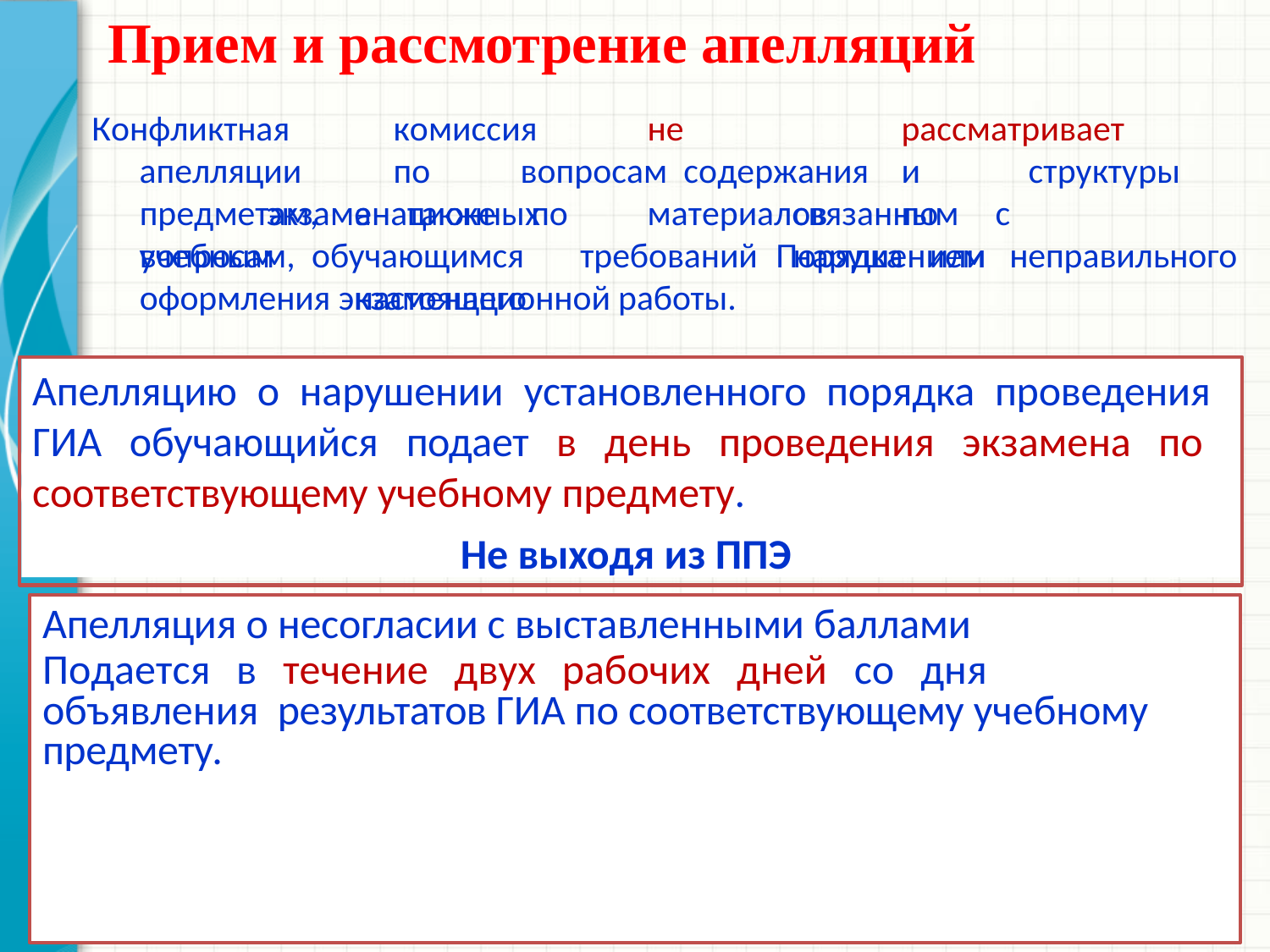

# Прием и рассмотрение апелляций
Конфликтная	комиссия	не		рассматривает	апелляции	по	вопросам  содержания	и	структуры	экзаменационных	материалов	по		учебным
предметам,	а		также	по		вопросам,  обучающимся		требований	настоящего
связанным	с	нарушением
Порядка	или	неправильного
оформления экзаменационной работы.

Апелляцию о нарушении установленного порядка проведения  ГИА обучающийся подает в день проведения экзамена по  соответствующему учебному предмету.
Не выходя из ППЭ

Апелляция о несогласии с выставленными баллами
Подается	в	течение	двух	рабочих	дней	со	дня	объявления  результатов ГИА по соответствующему учебному предмету.